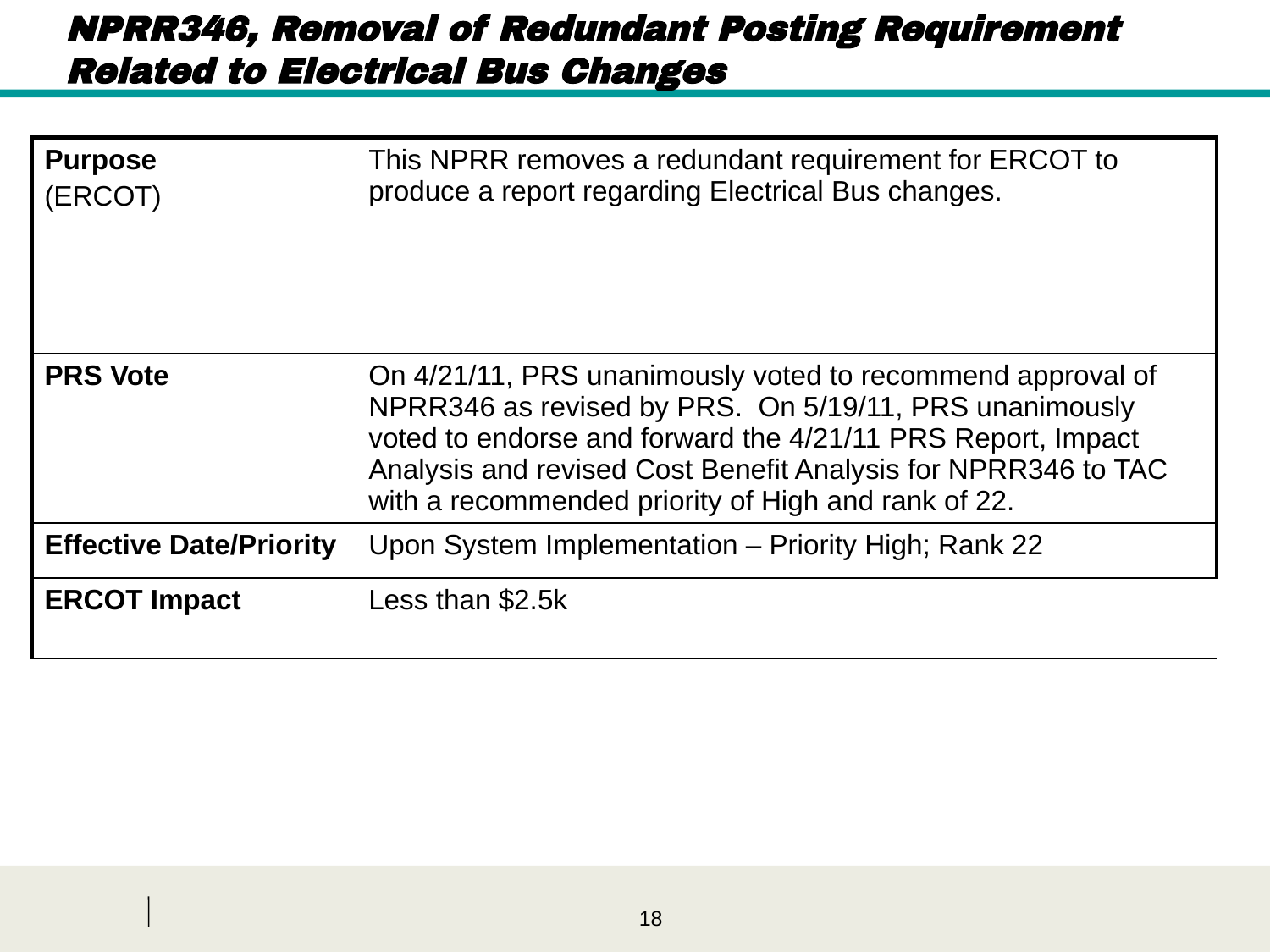

NPRR346, Removal of Redundant Posting Requirement Related to Electrical Bus Changes
| Purpose (ERCOT) | This NPRR removes a redundant requirement for ERCOT to produce a report regarding Electrical Bus changes. |
| --- | --- |
| PRS Vote | On 4/21/11, PRS unanimously voted to recommend approval of NPRR346 as revised by PRS. On 5/19/11, PRS unanimously voted to endorse and forward the 4/21/11 PRS Report, Impact Analysis and revised Cost Benefit Analysis for NPRR346 to TAC with a recommended priority of High and rank of 22. |
| Effective Date/Priority | Upon System Implementation – Priority High; Rank 22 |
| ERCOT Impact | Less than $2.5k |